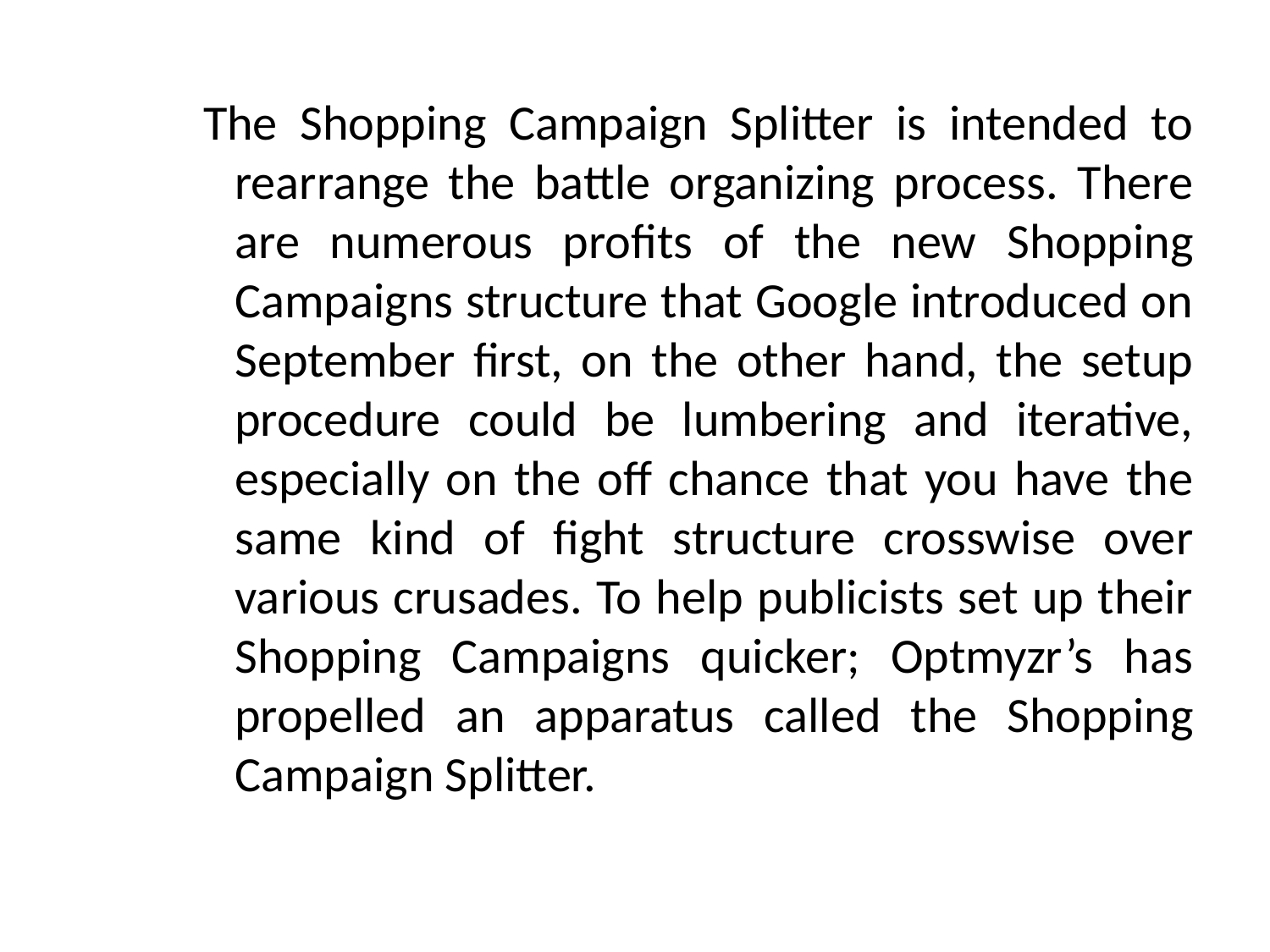

The Shopping Campaign Splitter is intended to rearrange the battle organizing process. There are numerous profits of the new Shopping Campaigns structure that Google introduced on September first, on the other hand, the setup procedure could be lumbering and iterative, especially on the off chance that you have the same kind of fight structure crosswise over various crusades. To help publicists set up their Shopping Campaigns quicker; Optmyzr’s has propelled an apparatus called the Shopping Campaign Splitter.